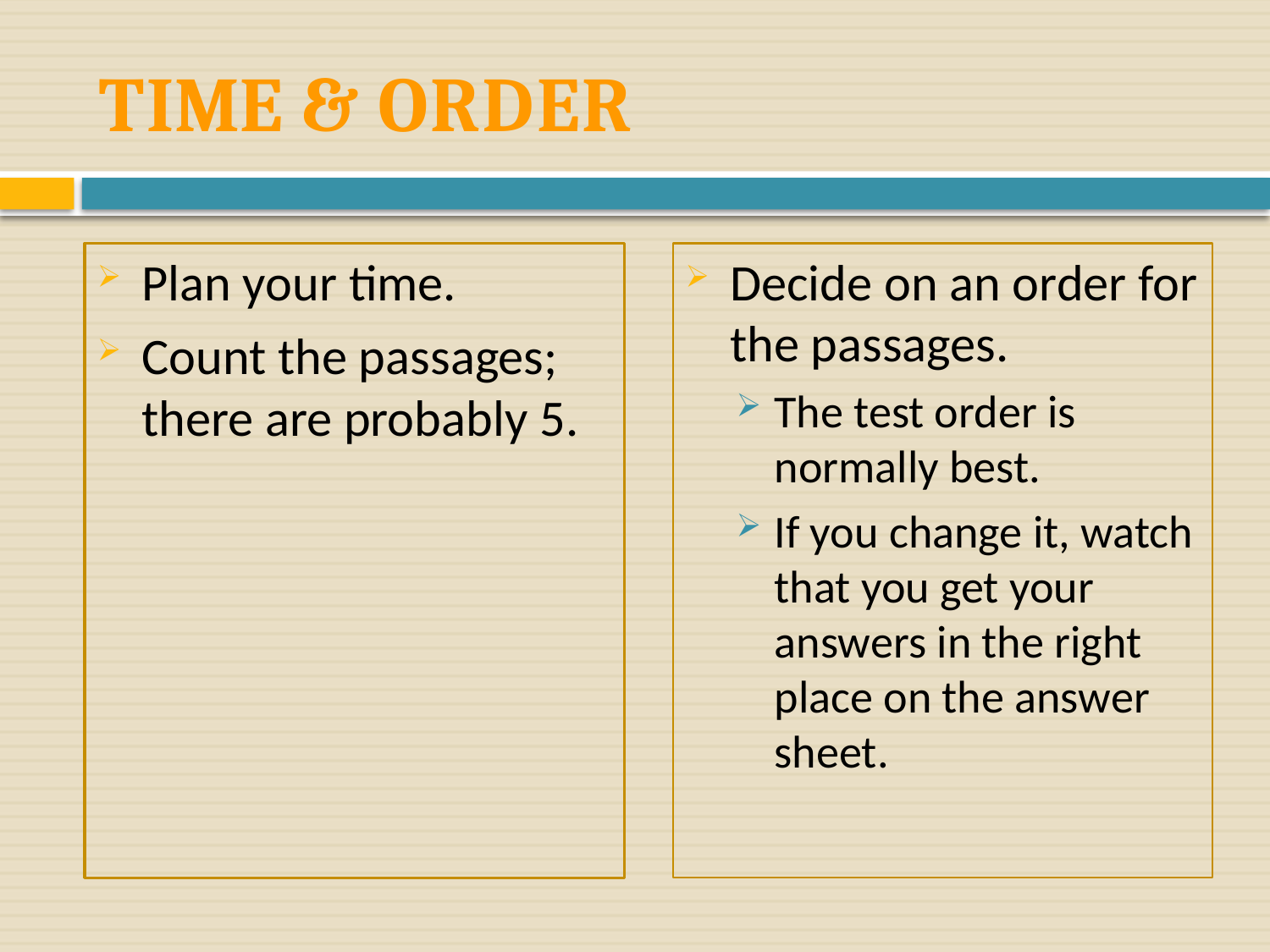

# TIME & ORDER
Plan your time.
Count the passages; there are probably 5.

Decide on an order for the passages.
The test order is normally best.
If you change it, watch that you get your answers in the right place on the answer sheet.